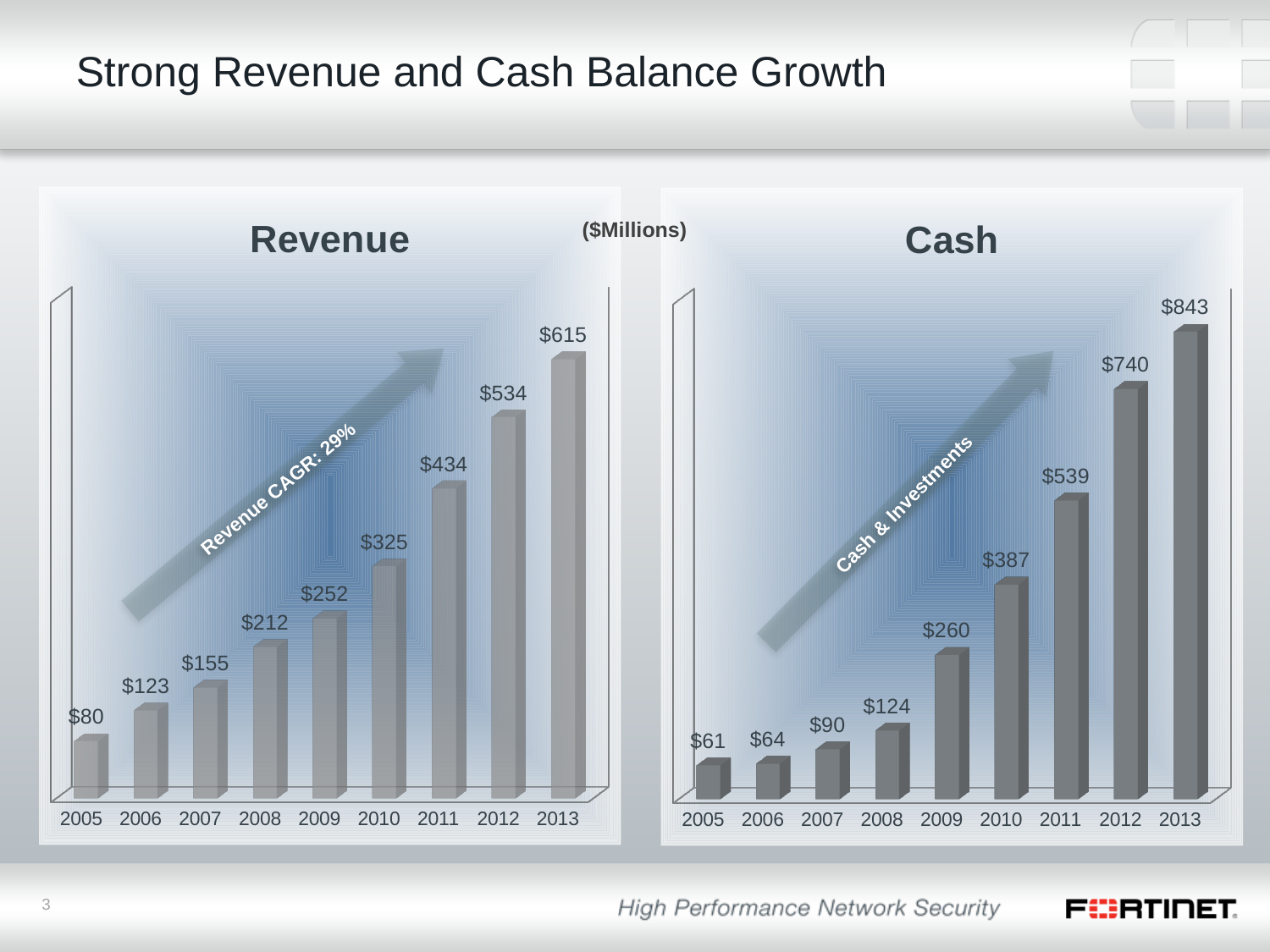

# Strong Revenue and Cash Balance Growth

[unsupported chart]

[unsupported chart]

($Millions)
Revenue CAGR: 29%
Cash & Investments